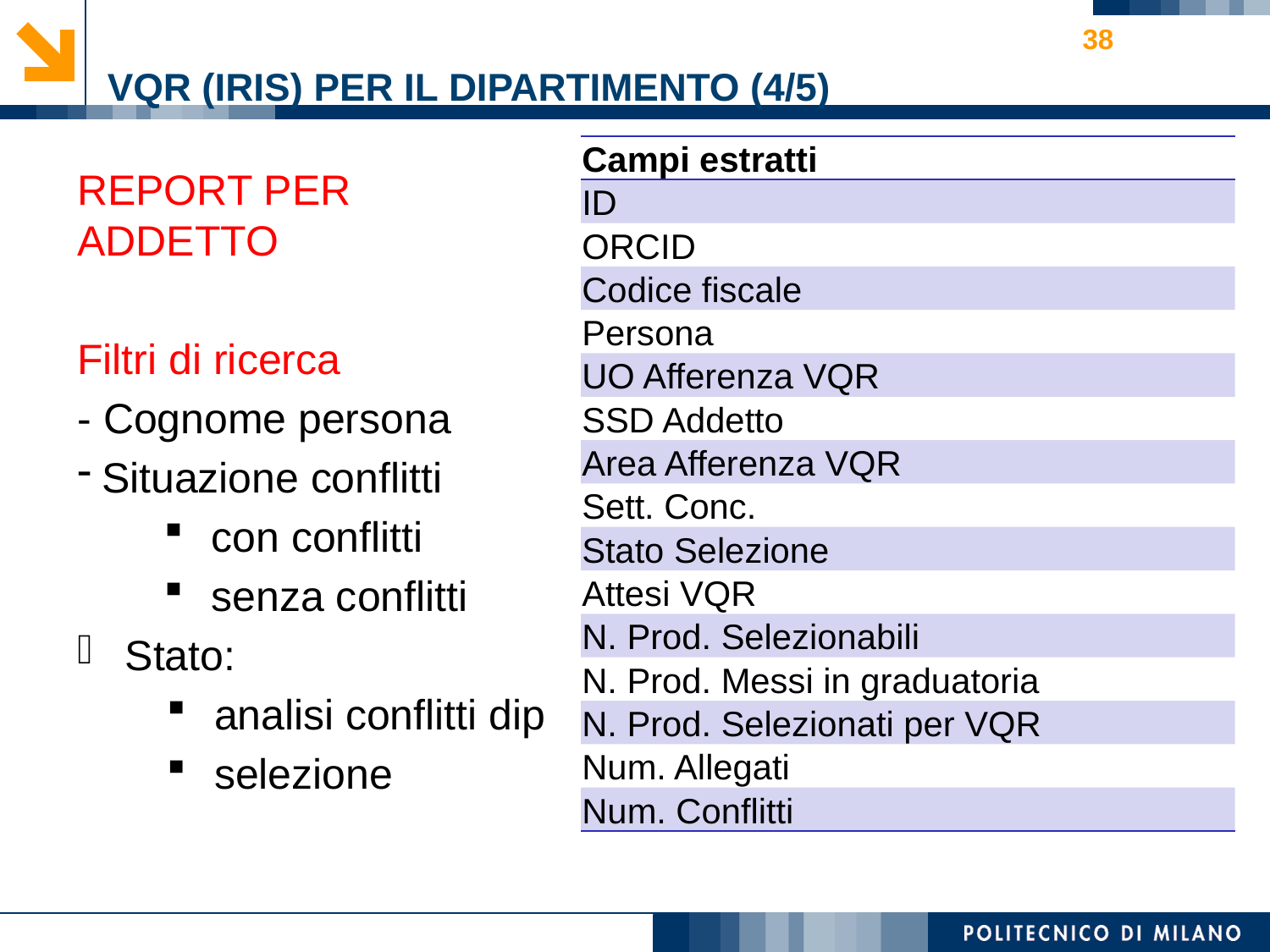

VQR (IRIS) per il dipartimento (4/5)
38
| Campi estratti |
| --- |
| ID |
| ORCID |
| Codice fiscale |
| Persona |
| UO Afferenza VQR |
| SSD Addetto |
| Area Afferenza VQR |
| Sett. Conc. |
| Stato Selezione |
| Attesi VQR |
| N. Prod. Selezionabili |
| N. Prod. Messi in graduatoria |
| N. Prod. Selezionati per VQR |
| Num. Allegati |
| Num. Conflitti |
REPORT PER ADDETTO

Filtri di ricerca
- Cognome persona
Situazione conflitti
con conflitti
senza conflitti
Stato:
analisi conflitti dip
selezione